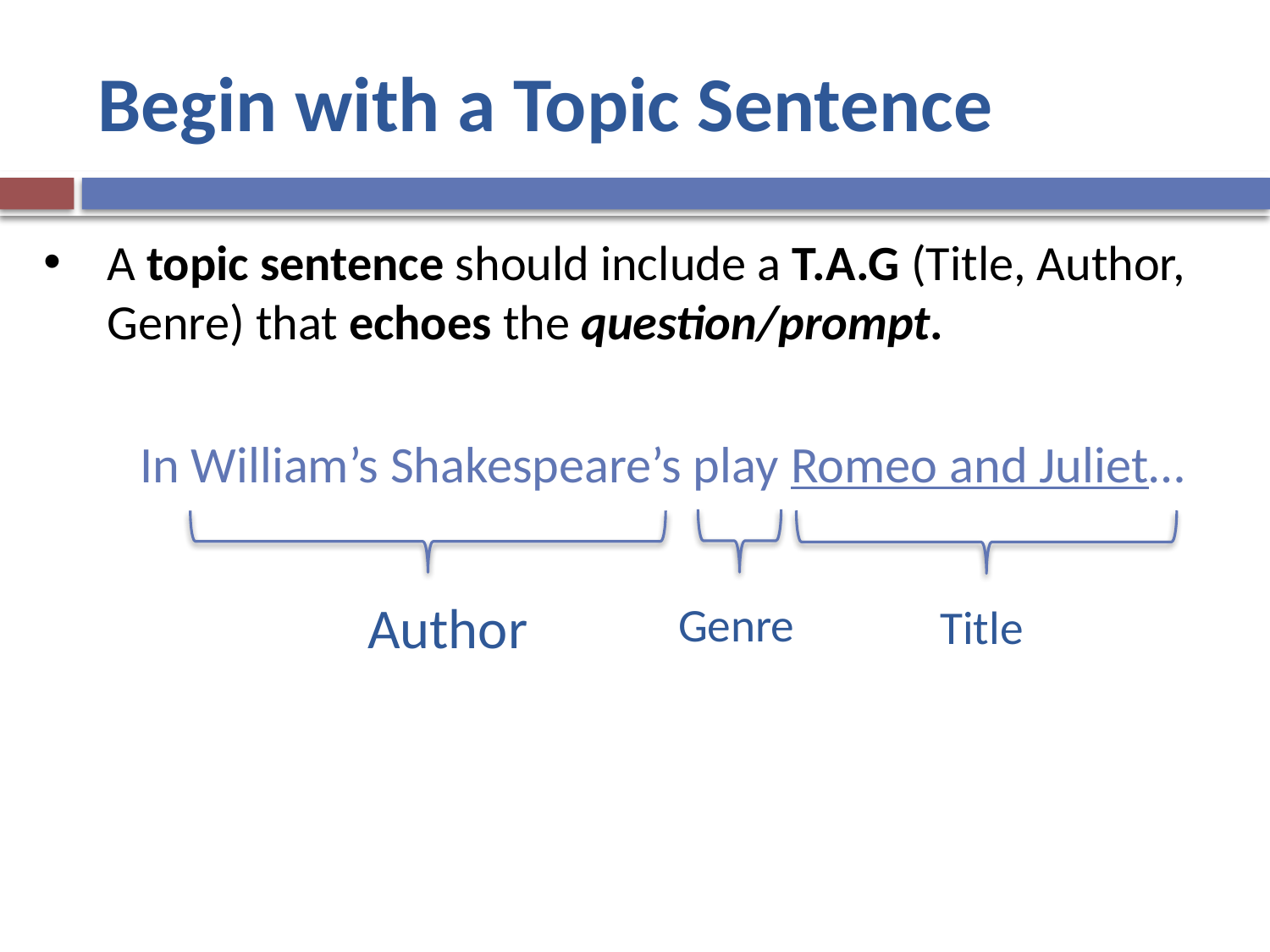

# Begin with a Topic Sentence
A topic sentence should include a T.A.G (Title, Author, Genre) that echoes the question/prompt.

In William’s Shakespeare’s play Romeo and Juliet…

Genre
Author
Title